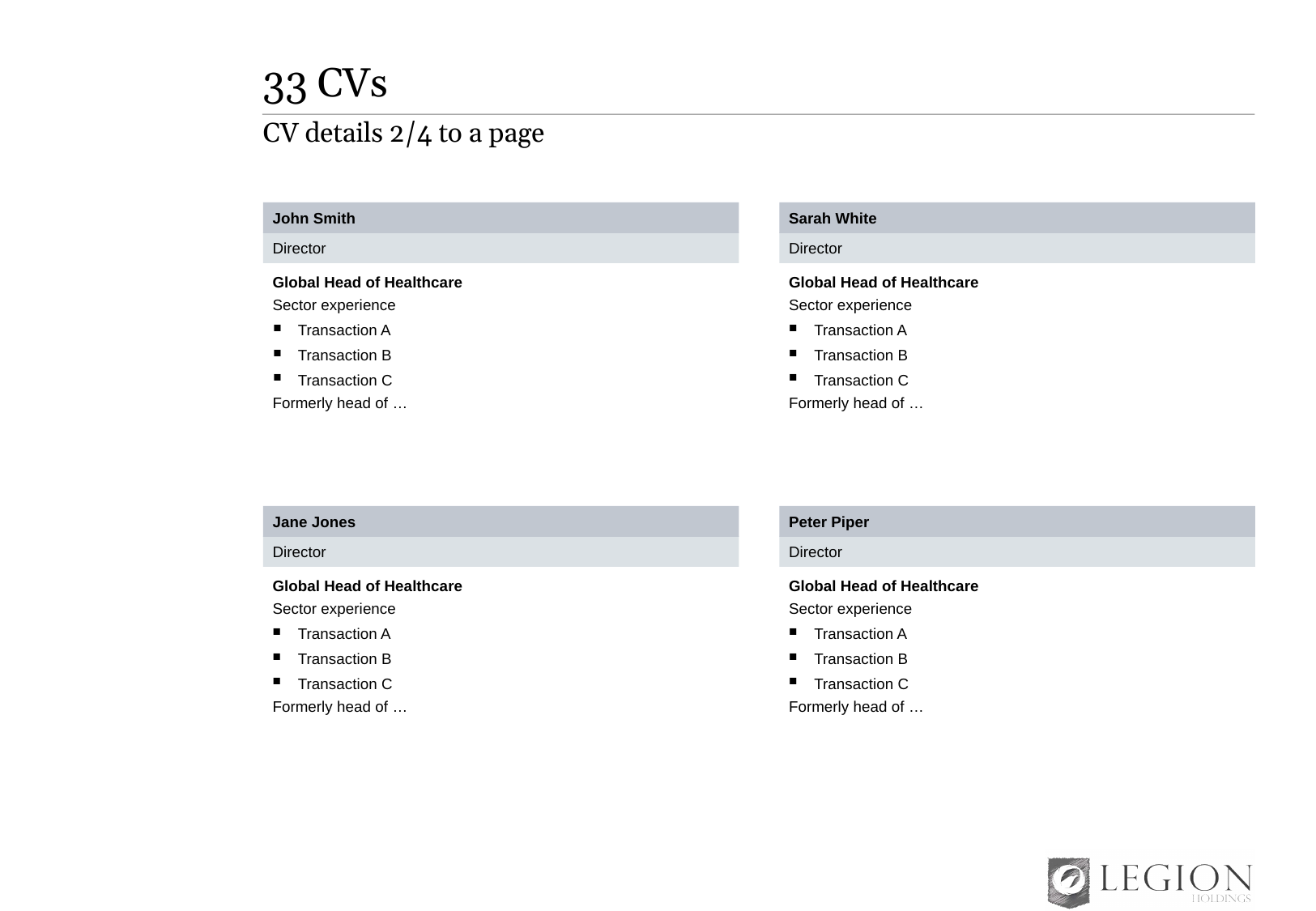

# 33 CVs
CV details 2/4 to a page
John Smith
Sarah White
Director
Director
Global Head of Healthcare
Sector experience
Transaction A
Transaction B
Transaction C
Formerly head of …
Global Head of Healthcare
Sector experience
Transaction A
Transaction B
Transaction C
Formerly head of …
Jane Jones
Peter Piper
Director
Director
Global Head of Healthcare
Sector experience
Transaction A
Transaction B
Transaction C
Formerly head of …
Global Head of Healthcare
Sector experience
Transaction A
Transaction B
Transaction C
Formerly head of …